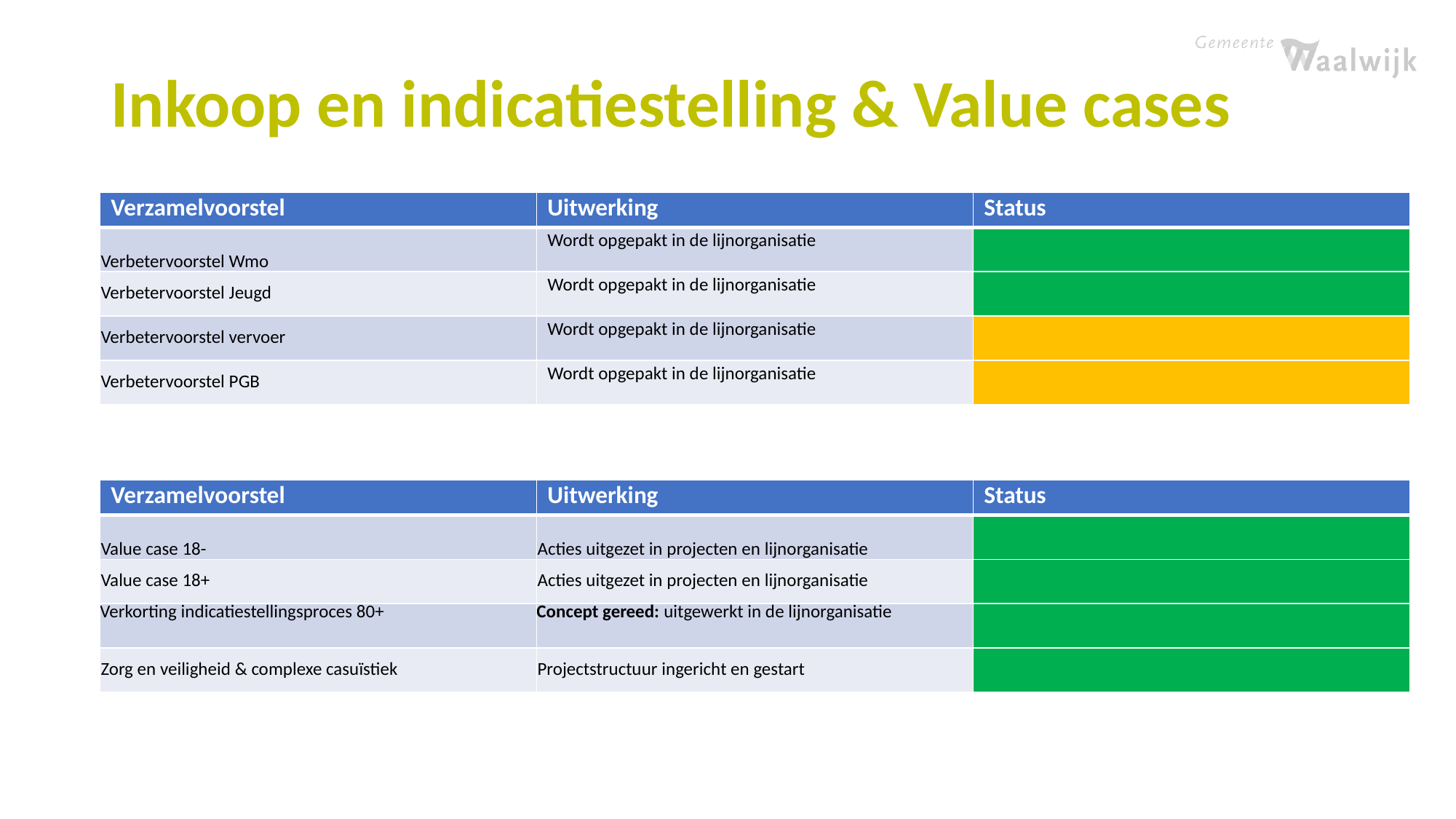

Inkoop en indicatiestelling & Value cases
| Verzamelvoorstel | Uitwerking | Status |
| --- | --- | --- |
| Verbetervoorstel Wmo | Wordt opgepakt in de lijnorganisatie |  |
| Verbetervoorstel Jeugd | Wordt opgepakt in de lijnorganisatie |  |
| Verbetervoorstel vervoer | Wordt opgepakt in de lijnorganisatie |  |
| Verbetervoorstel PGB | Wordt opgepakt in de lijnorganisatie |  |
| Verzamelvoorstel | Uitwerking | Status |
| --- | --- | --- |
| Value case 18- | Acties uitgezet in projecten en lijnorganisatie |  |
| Value case 18+ | Acties uitgezet in projecten en lijnorganisatie |  |
| Verkorting indicatiestellingsproces 80+ | Concept gereed: uitgewerkt in de lijnorganisatie |  |
| Zorg en veiligheid & complexe casuïstiek | Projectstructuur ingericht en gestart |  |